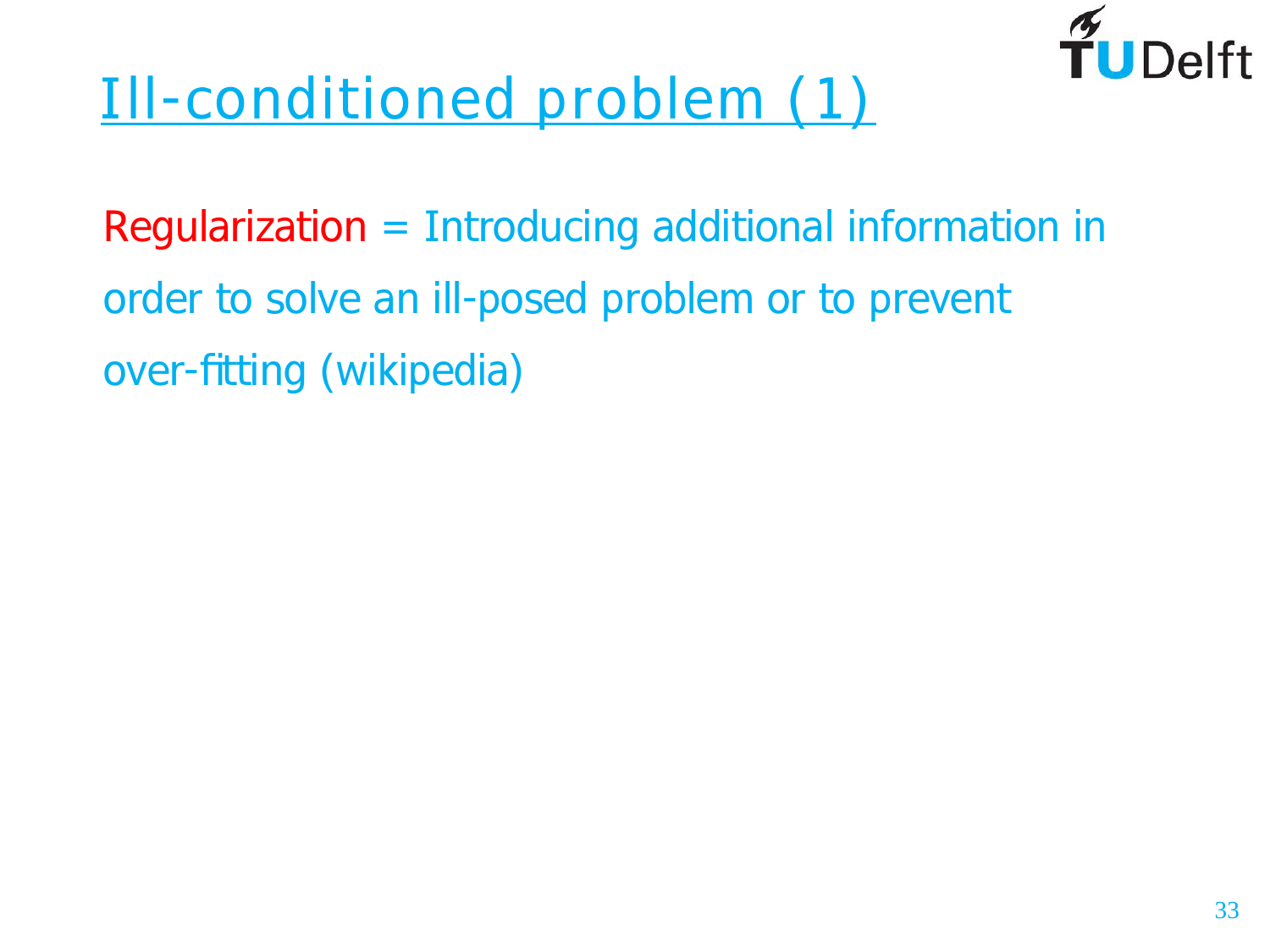

# Ill-conditioned problem (1)
Regularization = Introducing additional information in
order to solve an ill-posed problem or to prevent
over-fitting (wikipedia)

33